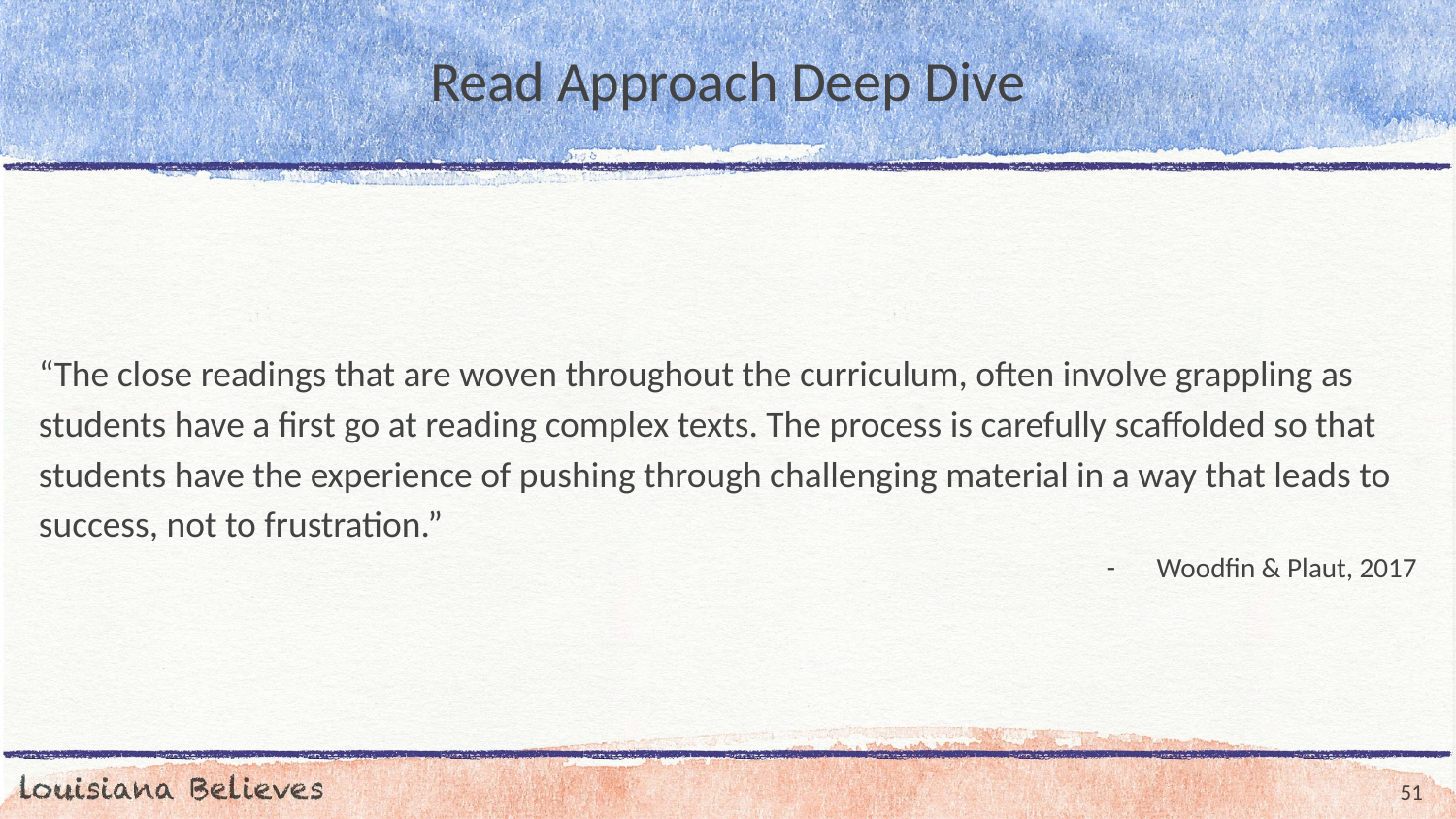

# Read Approach Deep Dive
“The close readings that are woven throughout the curriculum, often involve grappling as students have a first go at reading complex texts. The process is carefully scaffolded so that students have the experience of pushing through challenging material in a way that leads to success, not to frustration.”
Woodfin & Plaut, 2017